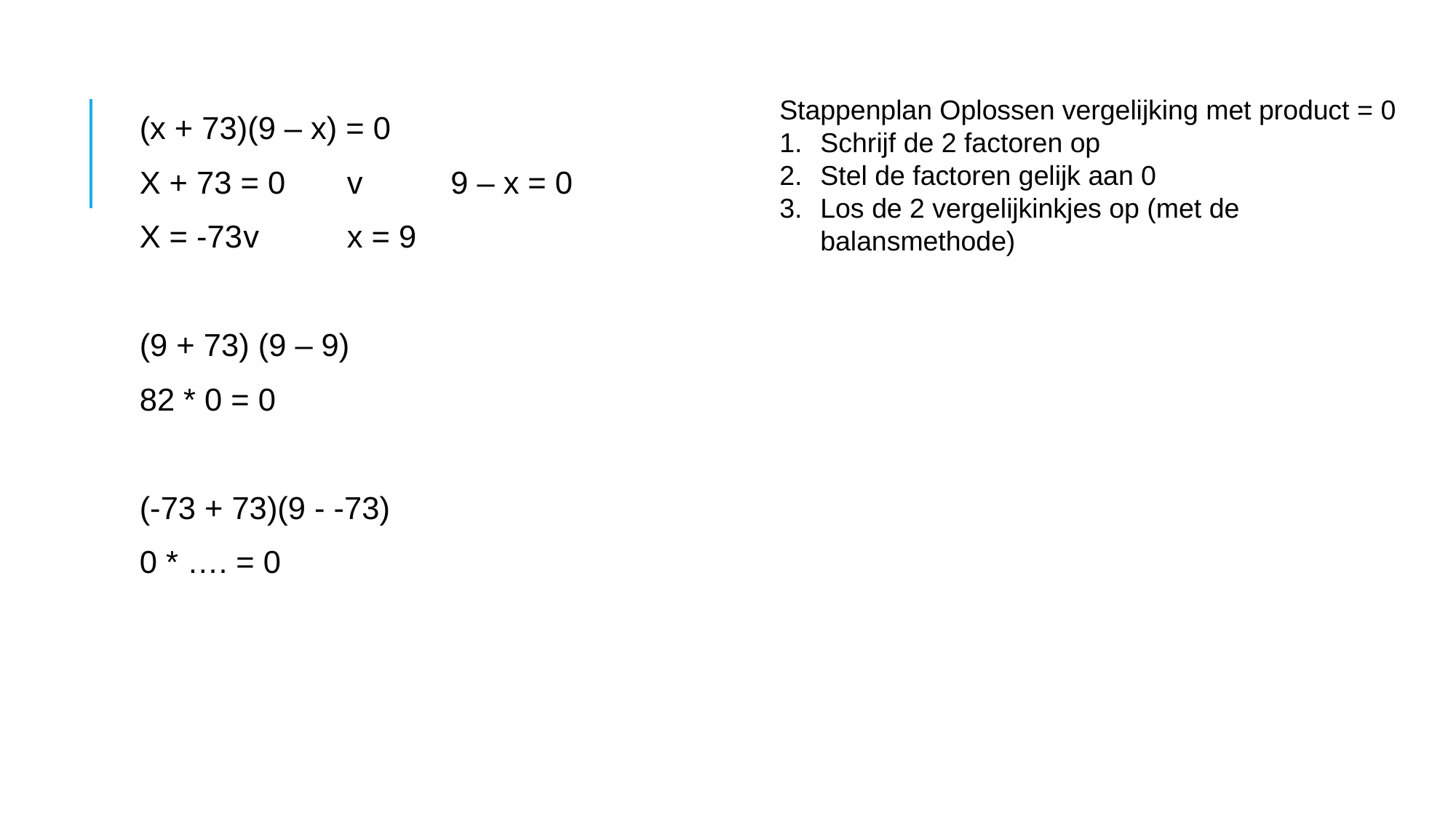

Stappenplan Oplossen vergelijking met product = 0
Schrijf de 2 factoren op
Stel de factoren gelijk aan 0
Los de 2 vergelijkinkjes op (met de balansmethode)

(x + 73)(9 – x) = 0
X + 73 = 0	v	9 – x = 0
X = -73	v	x = 9

(9 + 73) (9 – 9)
82 * 0 = 0

(-73 + 73)(9 - -73)
0 * …. = 0